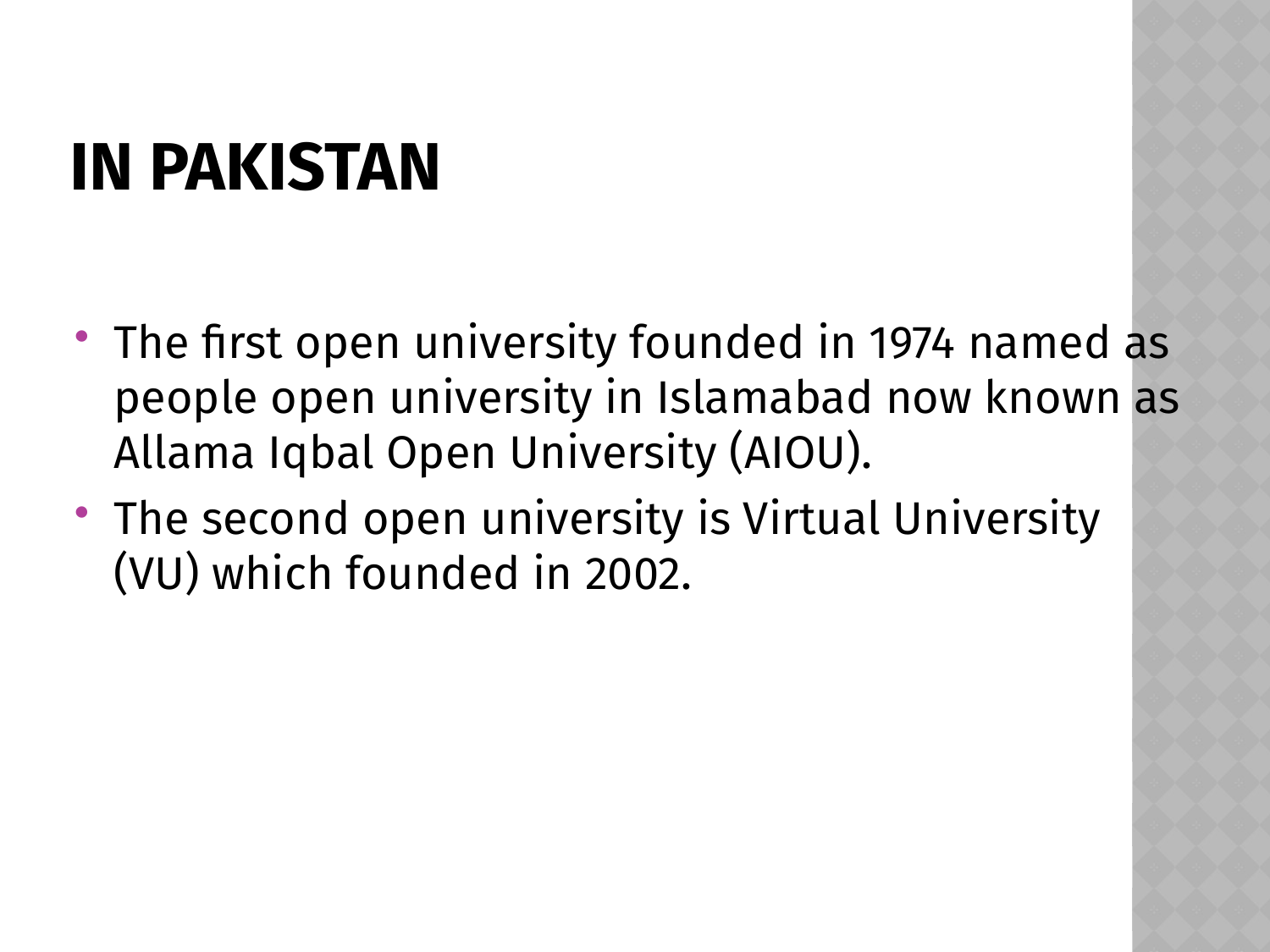

# In Pakistan
The first open university founded in 1974 named as people open university in Islamabad now known as Allama Iqbal Open University (AIOU).
The second open university is Virtual University (VU) which founded in 2002.